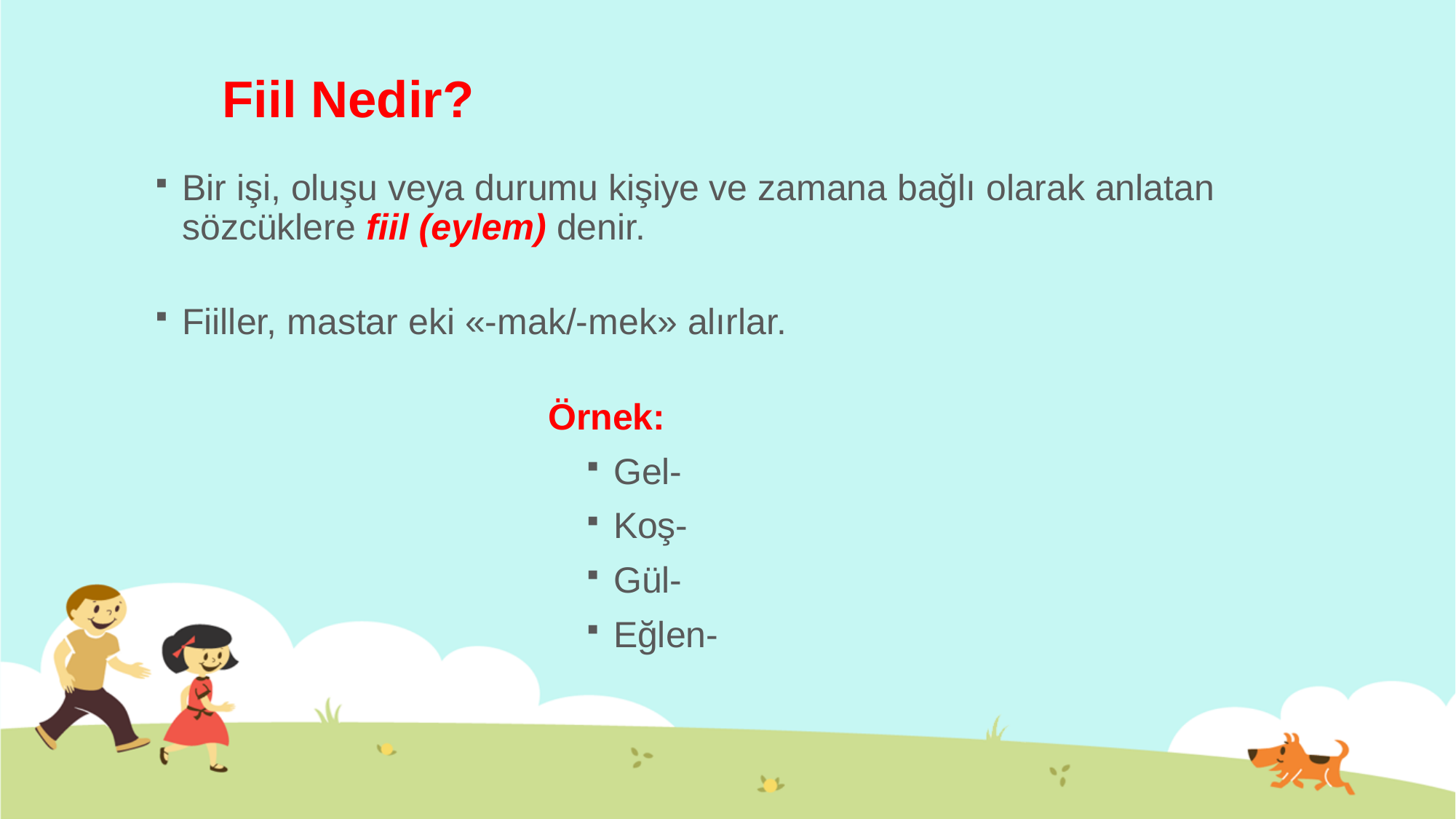

# Fiil Nedir?
Bir işi, oluşu veya durumu kişiye ve zamana bağlı olarak anlatan sözcüklere fiil (eylem) denir.
Fiiller, mastar eki «-mak/-mek» alırlar.
Örnek:
Gel-
Koş-
Gül-
Eğlen-